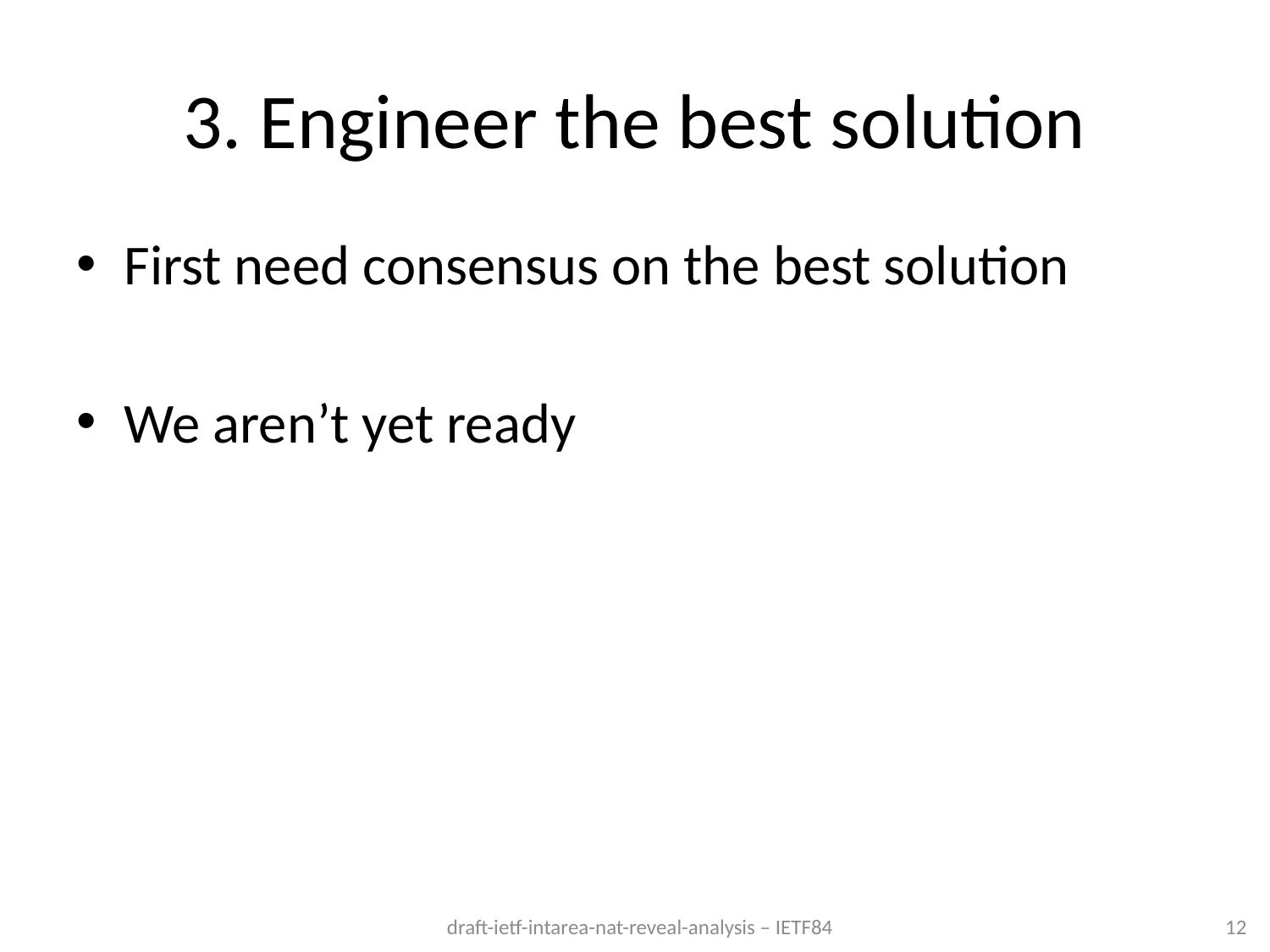

# 3. Engineer the best solution
First need consensus on the best solution

We aren’t yet ready
12